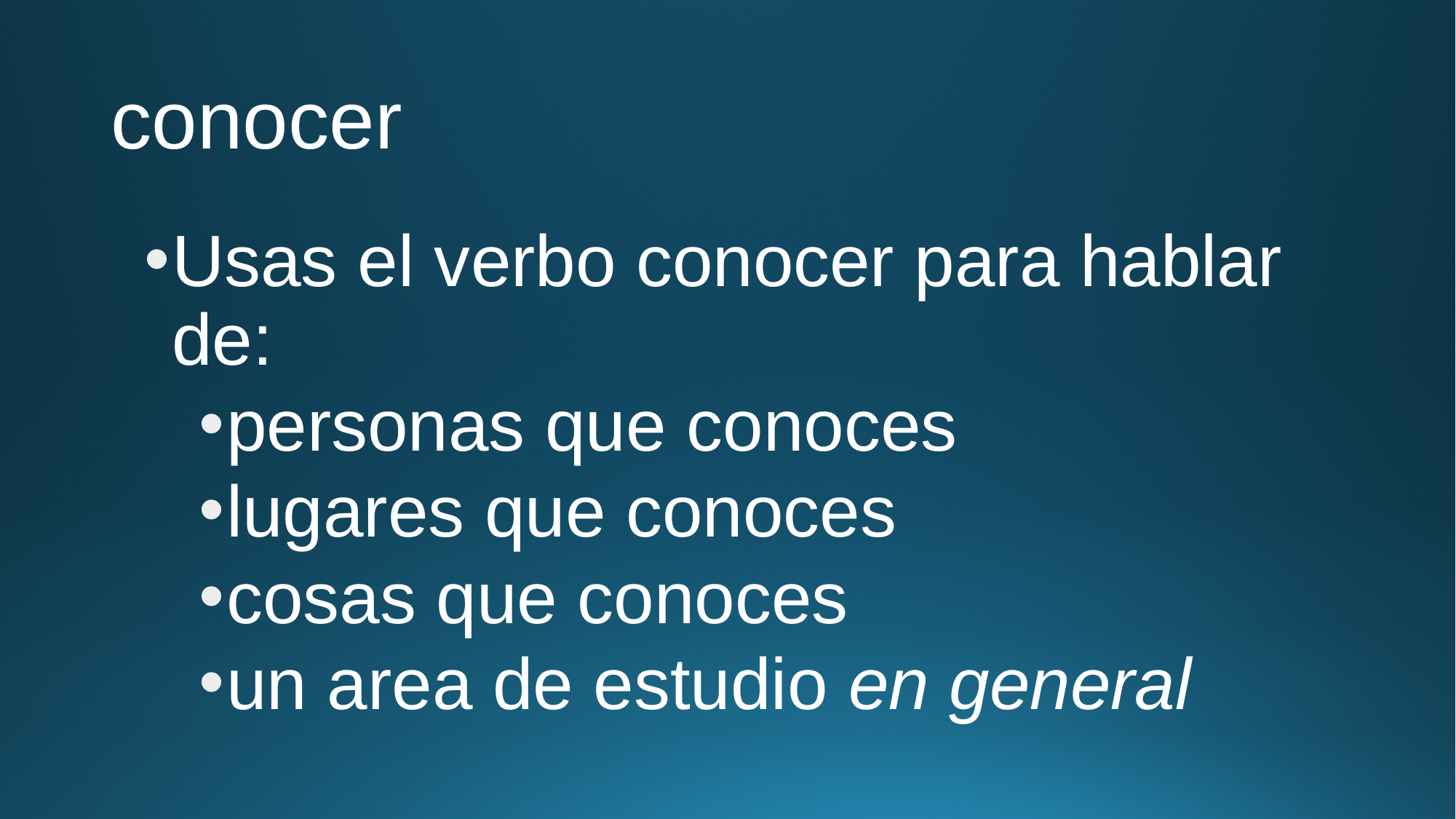

# conocer
Usas el verbo conocer para hablar de:
personas que conoces
lugares que conoces
cosas que conoces
un area de estudio en general